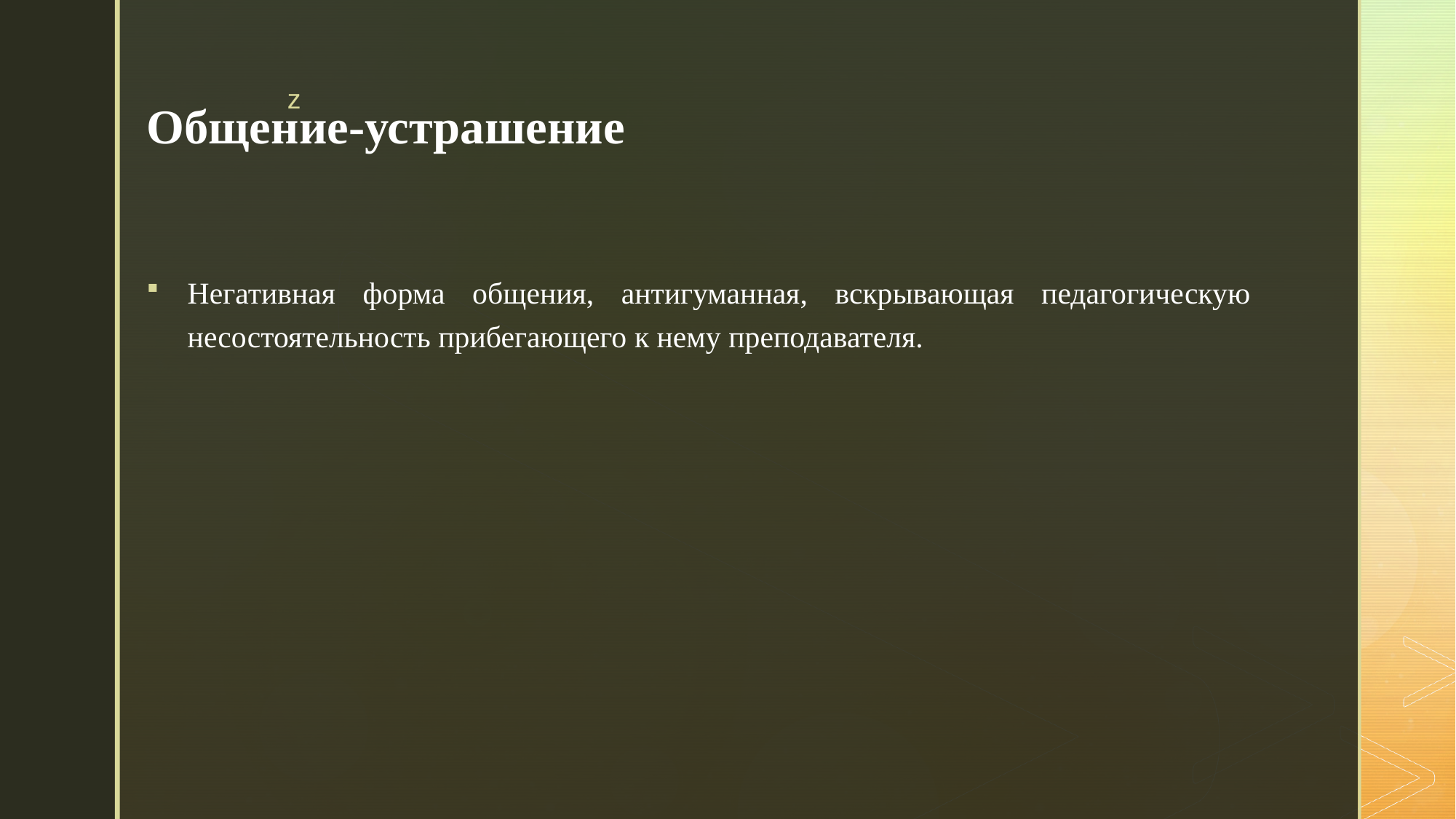

# Общение-устрашение
Негативная форма общения, антигуманная, вскрывающая педагогическую несостоятельность прибегающего к нему преподавателя.